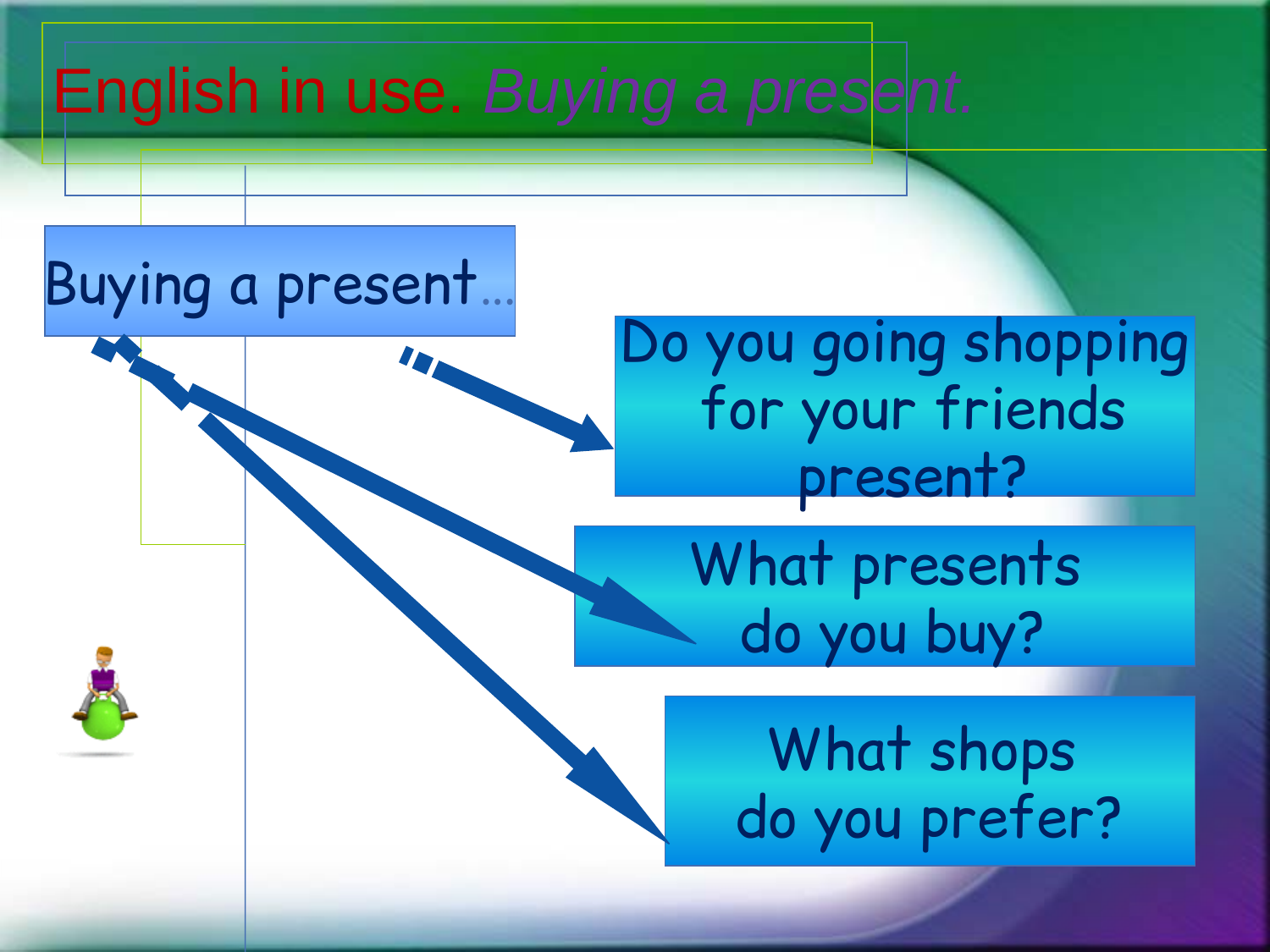

# English in use. Buying a present.
Buying a present…
Do you going shopping
 for your friends
 present?

What presents
 do you buy?

What shops
do you prefer?